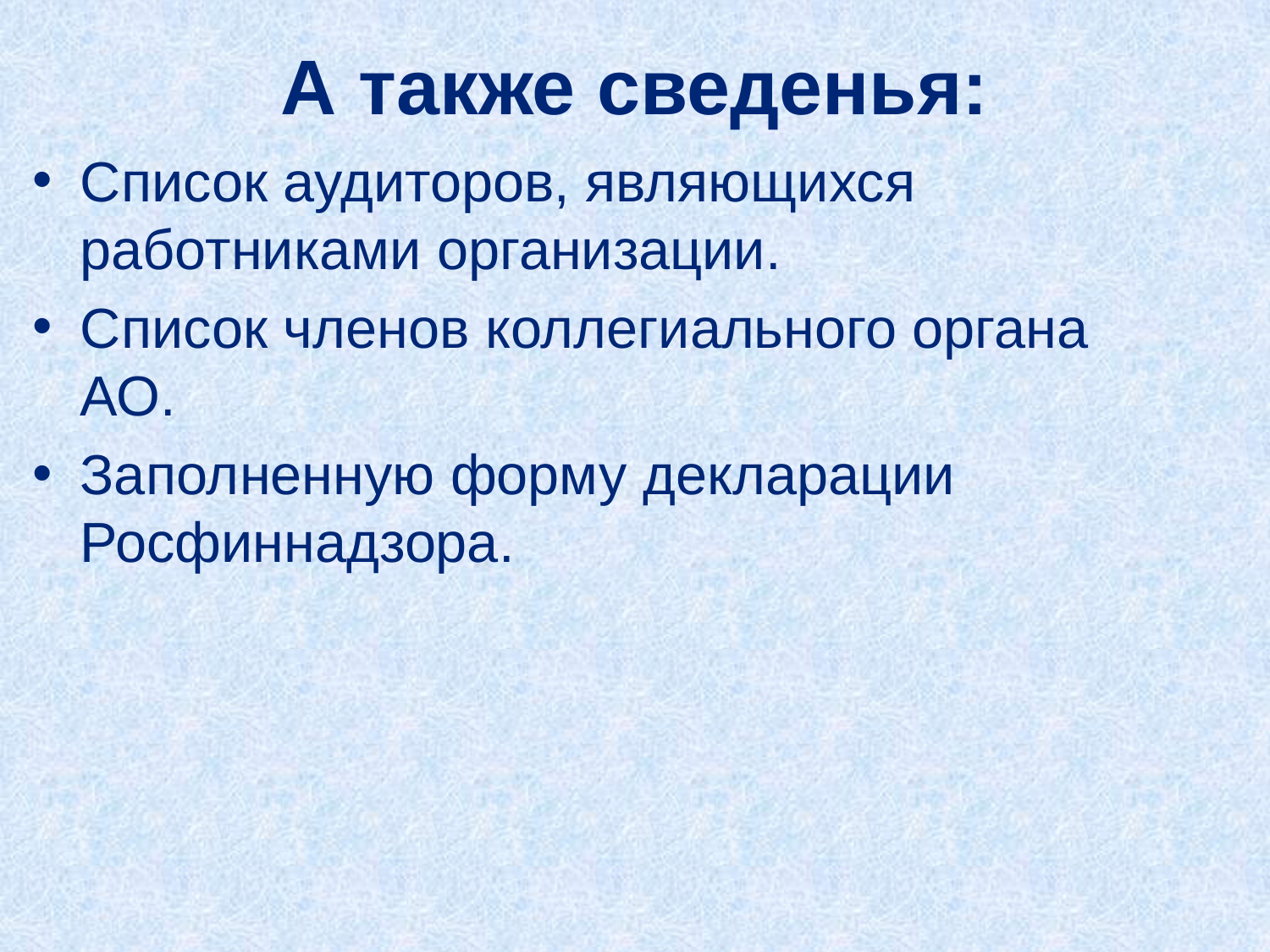

# А также сведенья:
Список аудиторов, являющихся работниками организации.
Список членов коллегиального органа АО.
Заполненную форму декларации Росфиннадзора.